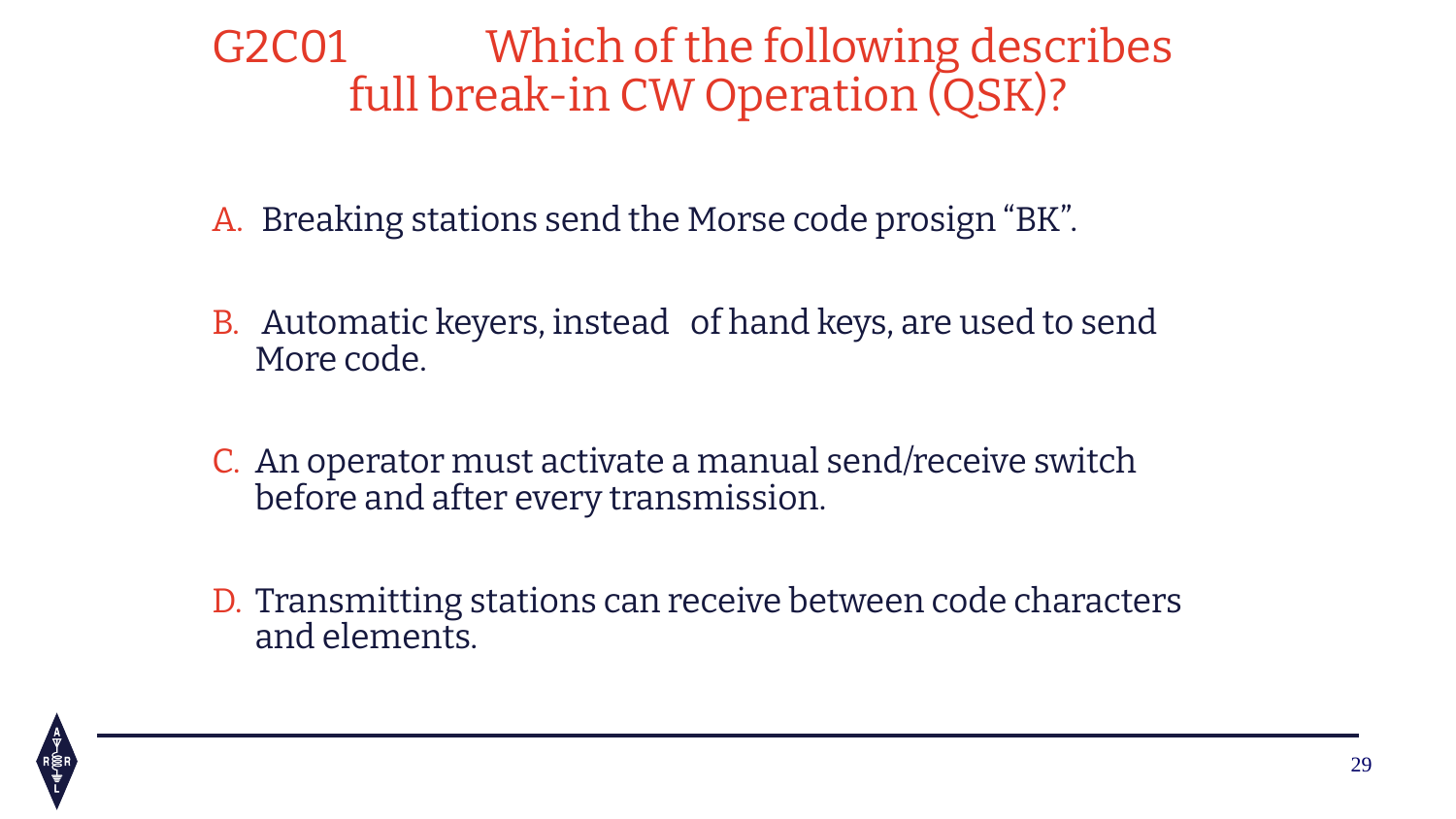

G2C01 	Which of the following describes 			full break-in CW Operation (QSK)?
 Breaking stations send the Morse code prosign “BK”.

 Automatic keyers, instead   of hand keys, are used to send More code.

An operator must activate a manual send/receive switch before and after every transmission.

Transmitting stations can receive between code characters and elements.
29